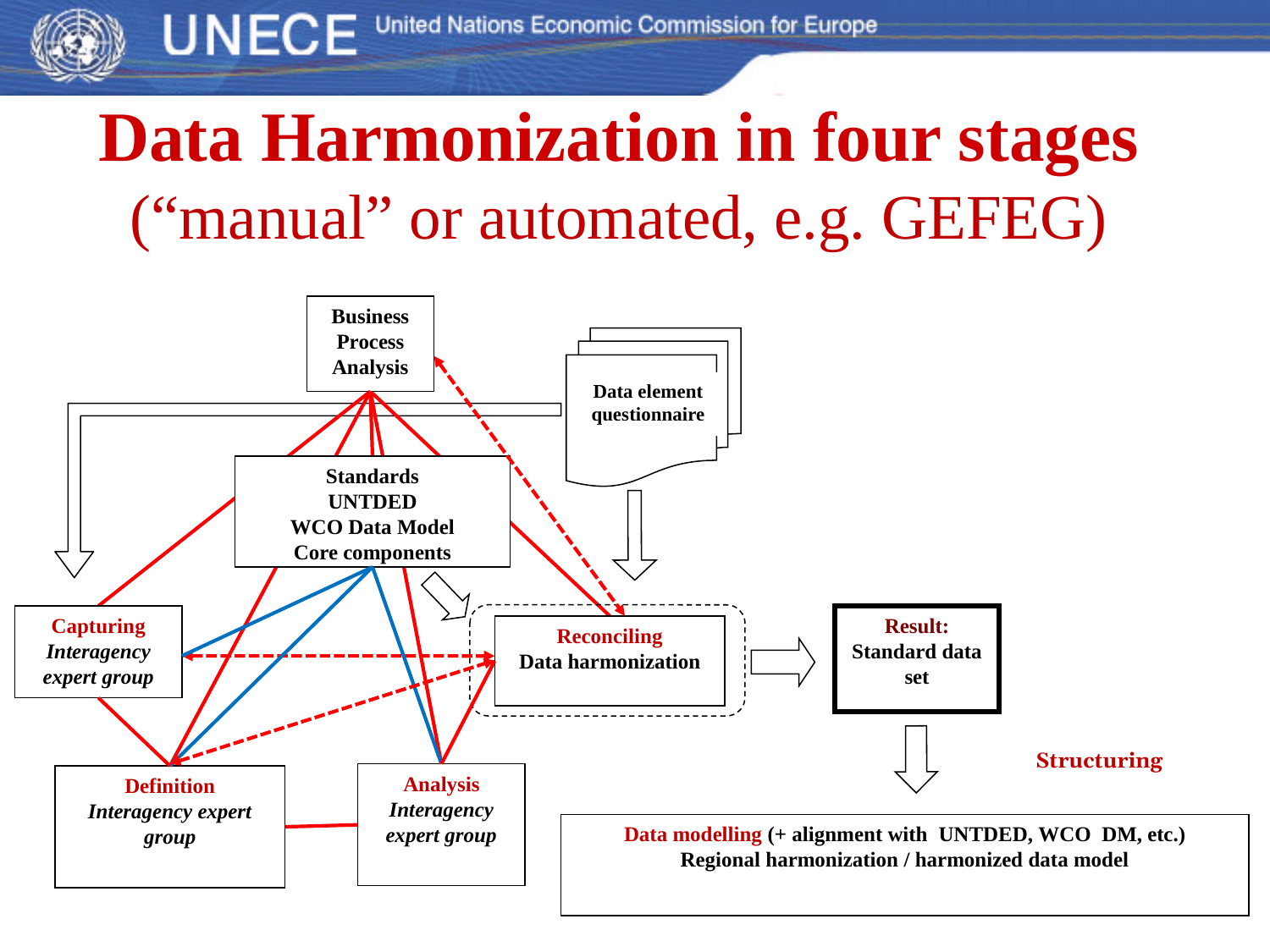

# Data Harmonization in four stages (“manual” or automated, e.g. GEFEG)

Business Process Analysis

Data element questionnaire

Standards
UNTDED
WCO Data Model
Core components

Capturing
Interagency expert group

Result:
Standard data set
Reconciling
Data harmonization

Structuring
Analysis
Interagency expert group
Definition
Interagency expert group
Data modelling (+ alignment with  UNTDED, WCO  DM, etc.)
Regional harmonization / harmonized data model